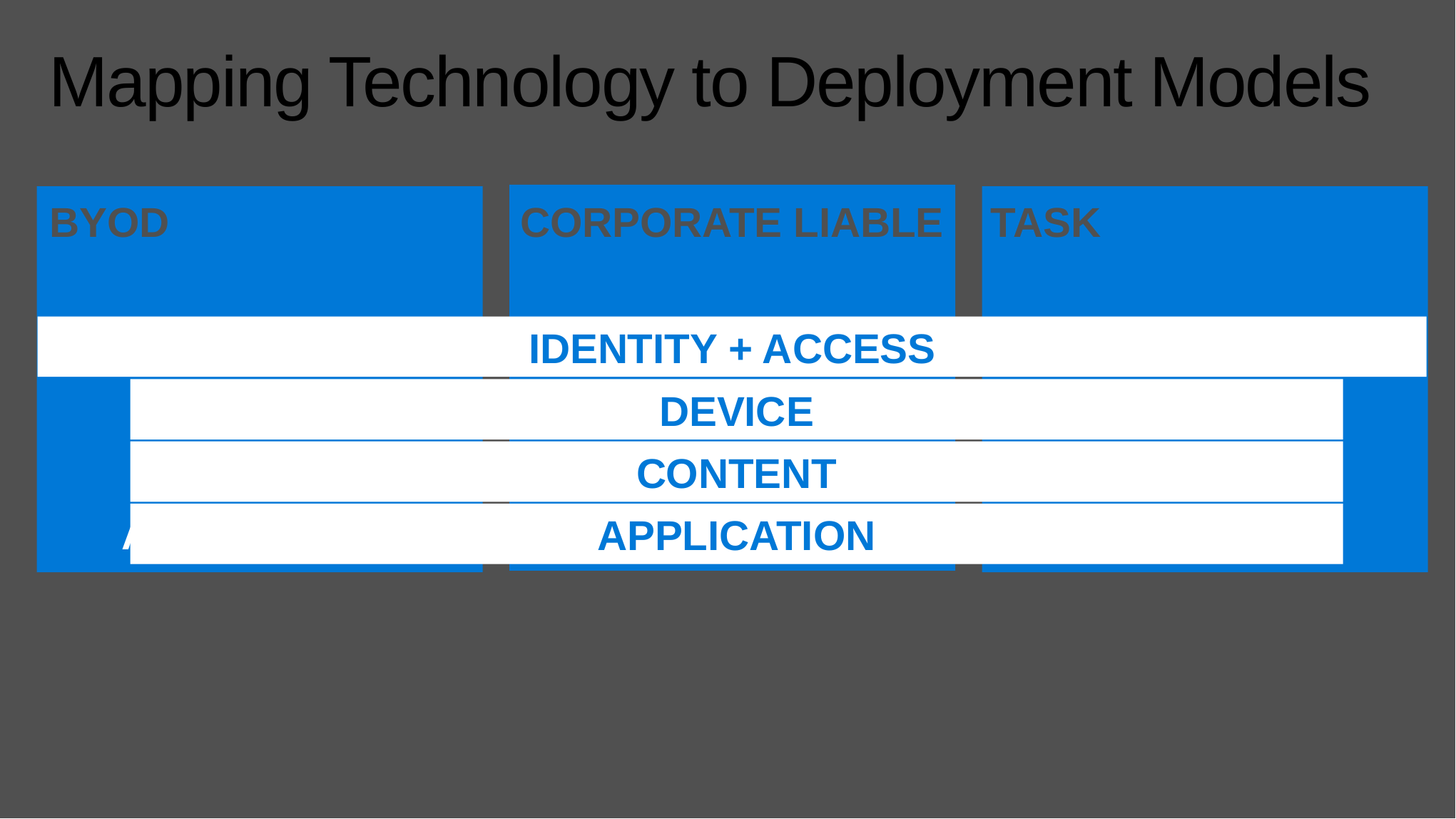

# Mapping Technology to Deployment Models

BYOD
CORPORATE LIABLE
TASK
IDENTITY + ACCESS
IDENTITY + ACCESS
IDENTITY + ACCESS
DEVICE
DEVICE
DEVICE
CONTENT
CONTENT
CONTENT
APPLICATION
APPLICATION
APPLICATION